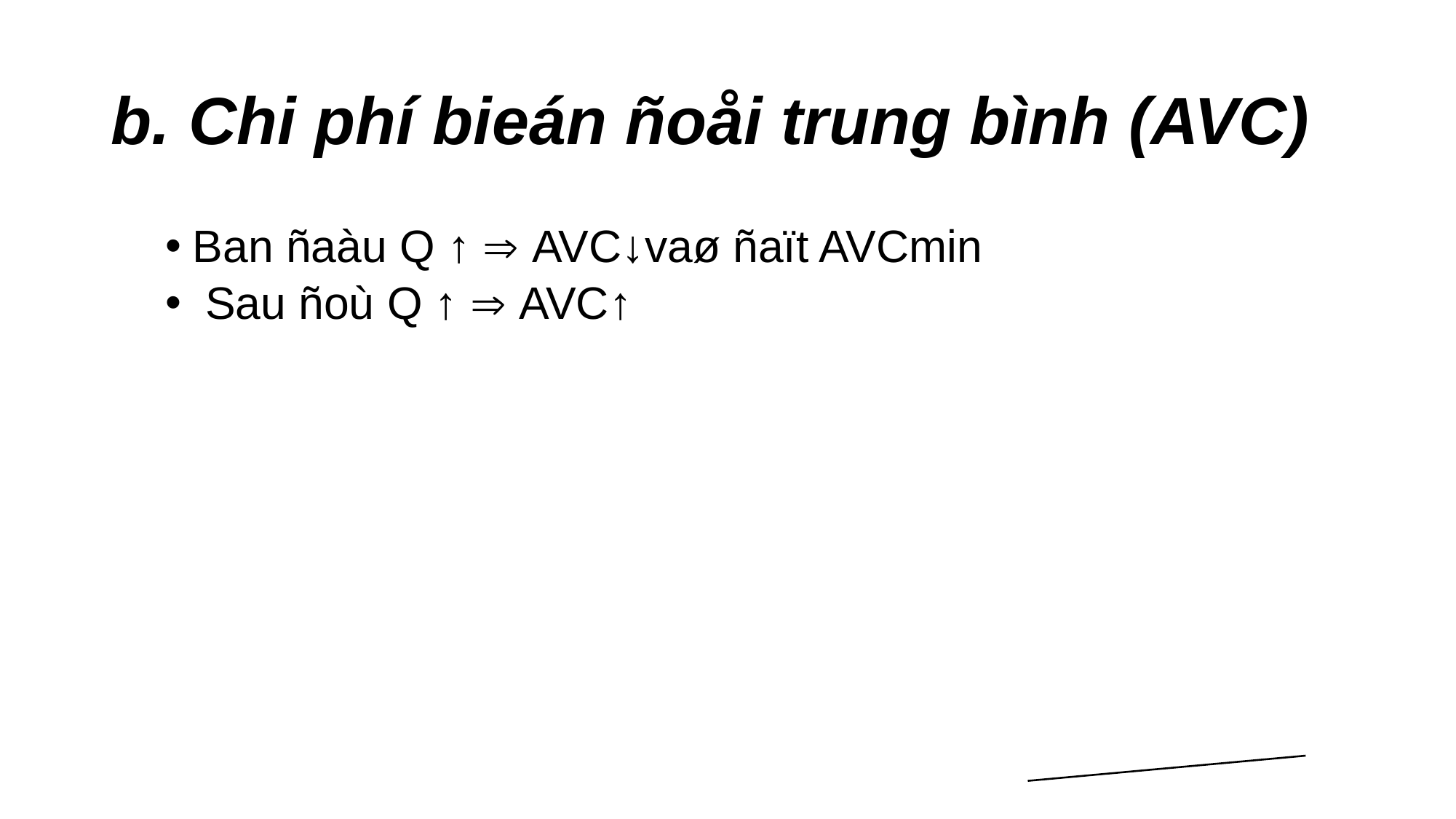

# b. Chi phí bieán ñoåi trung bình (AVC)
Ban ñaàu Q ↑ ⇒ AVC↓vaø ñaït AVCmin
 Sau ñoù Q ↑ ⇒ AVC↑